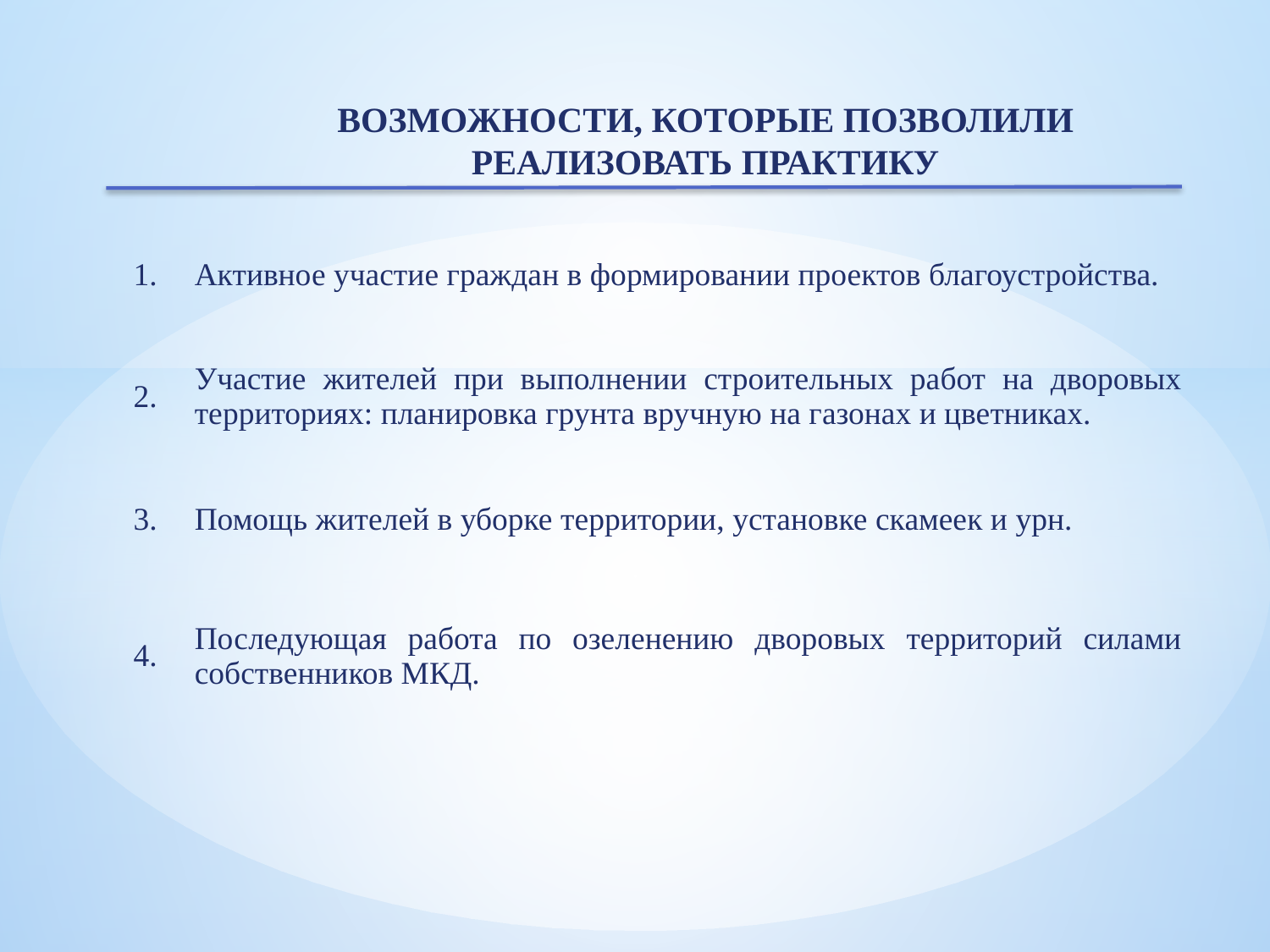

Возможности, которые позволили реализовать практику
| 1. | Активное участие граждан в формировании проектов благоустройства. |
| --- | --- |
| 2. | Участие жителей при выполнении строительных работ на дворовых территориях: планировка грунта вручную на газонах и цветниках. |
| 3. | Помощь жителей в уборке территории, установке скамеек и урн. |
| 4. | Последующая работа по озеленению дворовых территорий силами собственников МКД. |